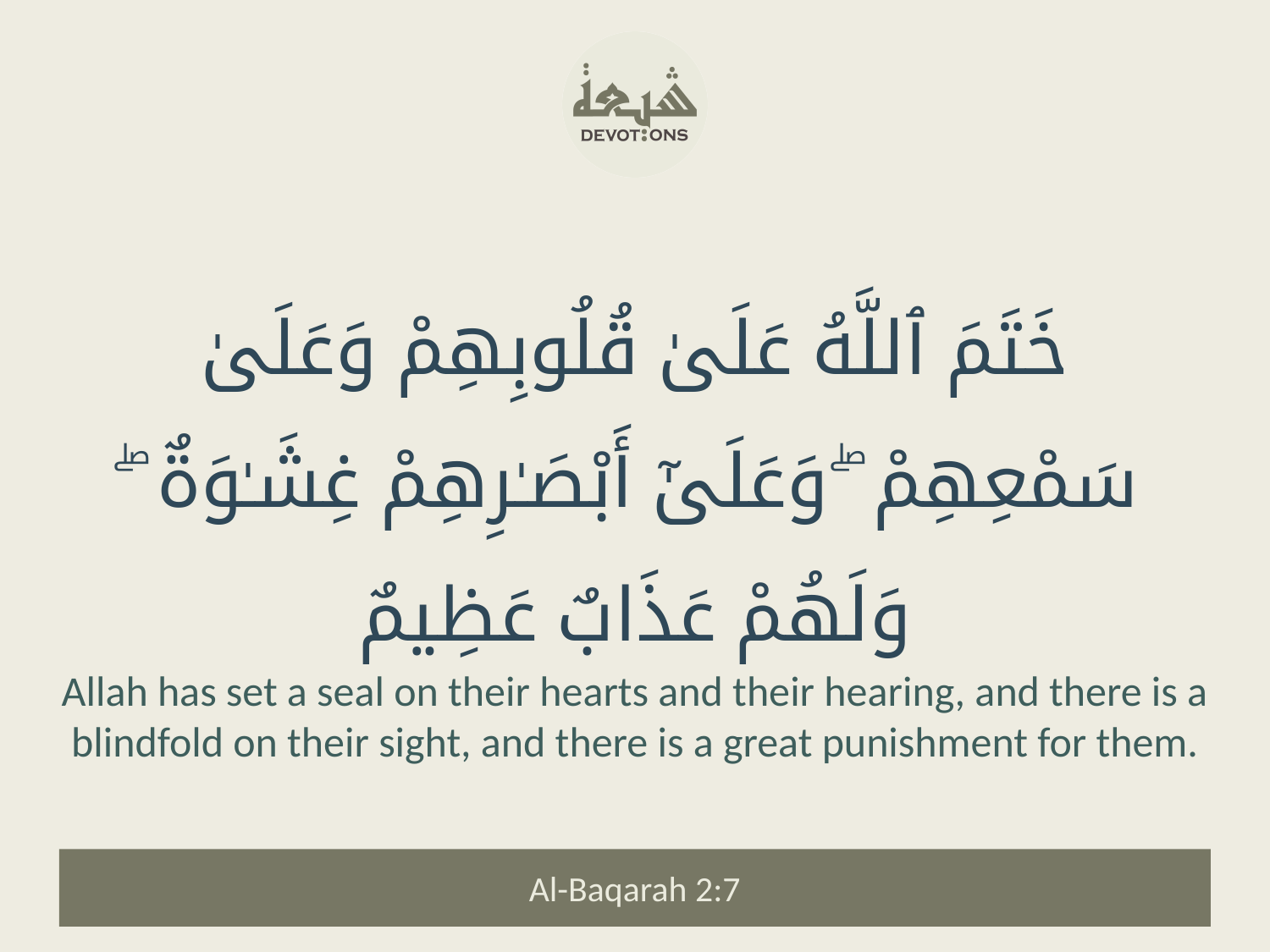

خَتَمَ ٱللَّهُ عَلَىٰ قُلُوبِهِمْ وَعَلَىٰ سَمْعِهِمْ ۖ وَعَلَىٰٓ أَبْصَـٰرِهِمْ غِشَـٰوَةٌ ۖ وَلَهُمْ عَذَابٌ عَظِيمٌ
Allah has set a seal on their hearts and their hearing, and there is a blindfold on their sight, and there is a great punishment for them.
Al-Baqarah 2:7